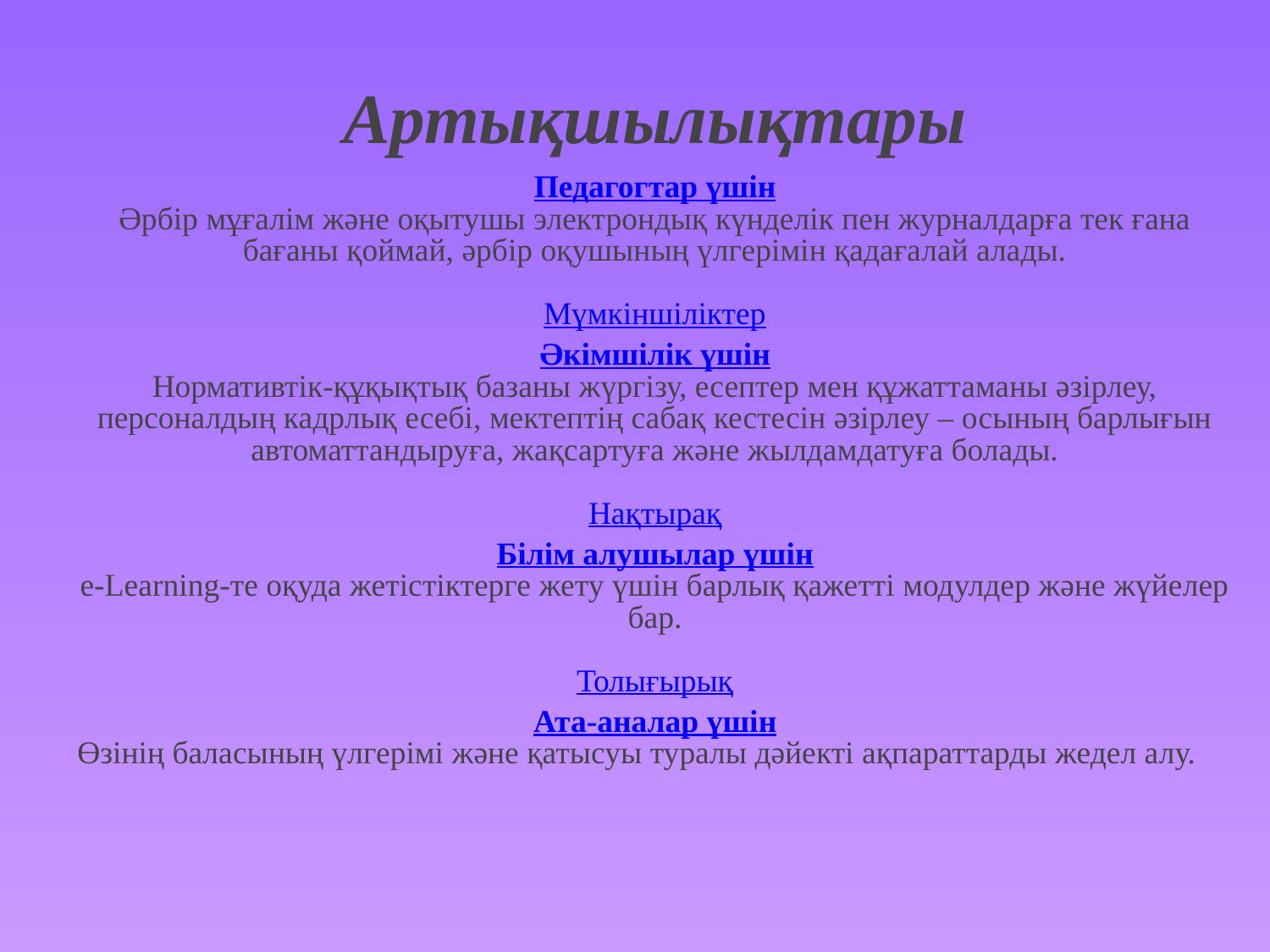

Артықшылықтары
Педагогтар үшін
Әрбір мұғалім және оқытушы электрондық күнделік пен журналдарға тек ғана бағаны қоймай, әрбір оқушының үлгерімін қадағалай алады.
Мүмкіншіліктер
Әкімшілік үшін
Нормативтік-құқықтық базаны жүргізу, есептер мен құжаттаманы әзірлеу, персоналдың кадрлық есебі, мектептің сабақ кестесін әзірлеу – осының барлығын автоматтандыруға, жақсартуға және жылдамдатуға болады.
Нақтырақ
Білім алушылар үшін
e-Learning-те оқуда жетістіктерге жету үшін барлық қажетті модулдер және жүйелер бар.
Толығырық
Ата-аналар үшін
Өзінің баласының үлгерімі және қатысуы туралы дәйекті ақпараттарды жедел алу.